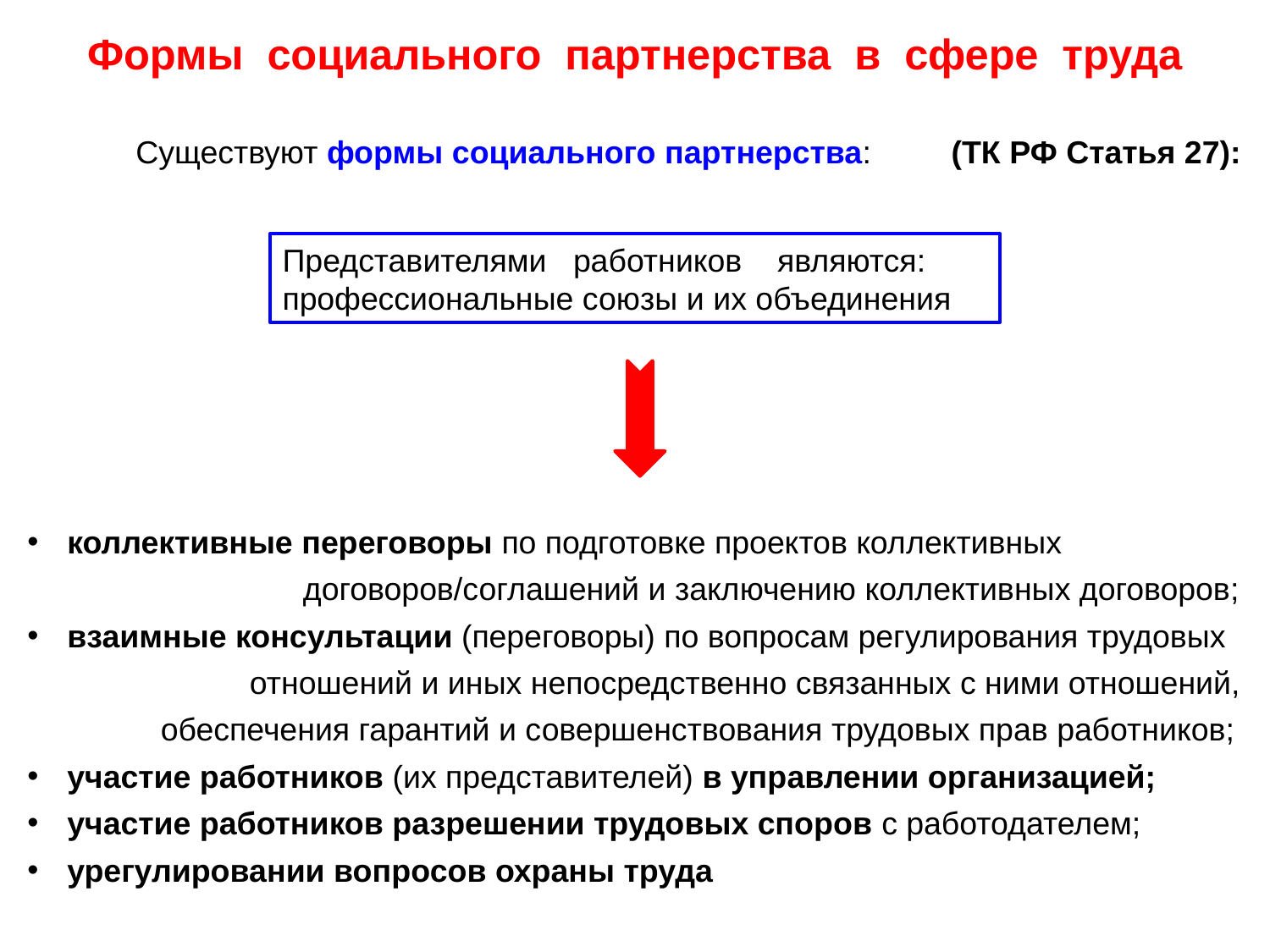

# Формы  социального  партнерства  в  сфере  труда
            Существуют формы социального партнерства:         (ТК РФ Статья 27):

коллективные переговоры по подготовке проектов коллективных
                               договоров/соглашений и заключению коллективных договоров;
взаимные консультации (переговоры) по вопросам регулирования трудовых
                         отношений и иных непосредственно связанных с ними отношений,
               обеспечения гарантий и совершенствования трудовых прав работников;
участие работников (их представителей) в управлении организацией;
участие работников разрешении трудовых споров с работодателем;
урегулировании вопросов охраны труда
Представителями   работников    являются: профессиональные союзы и их объединения